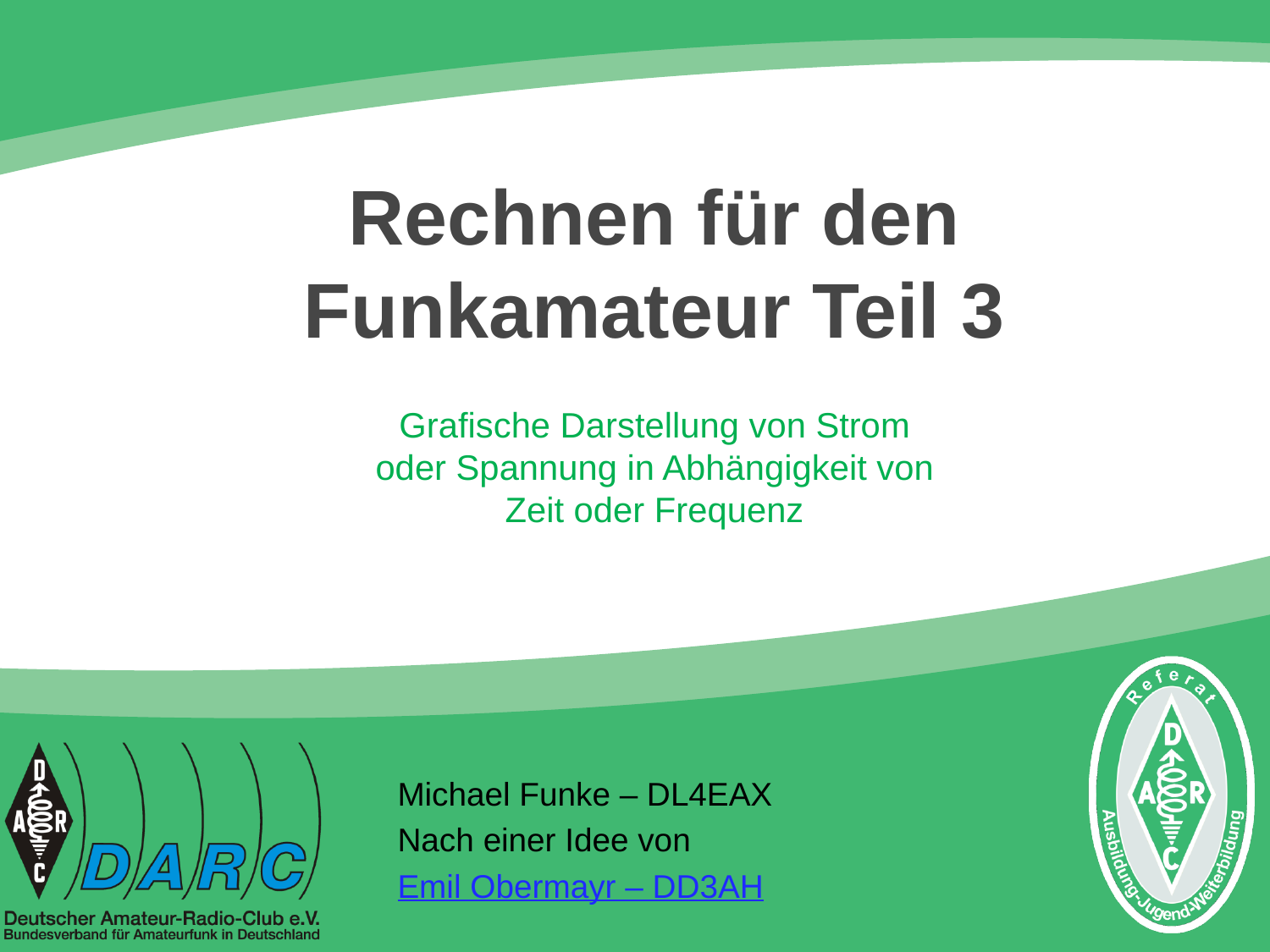

# Rechnen für den Funkamateur Teil 3
Grafische Darstellung von Strom oder Spannung in Abhängigkeit von Zeit oder Frequenz
Michael Funke – DL4EAX
Nach einer Idee von
Emil Obermayr – DD3AH